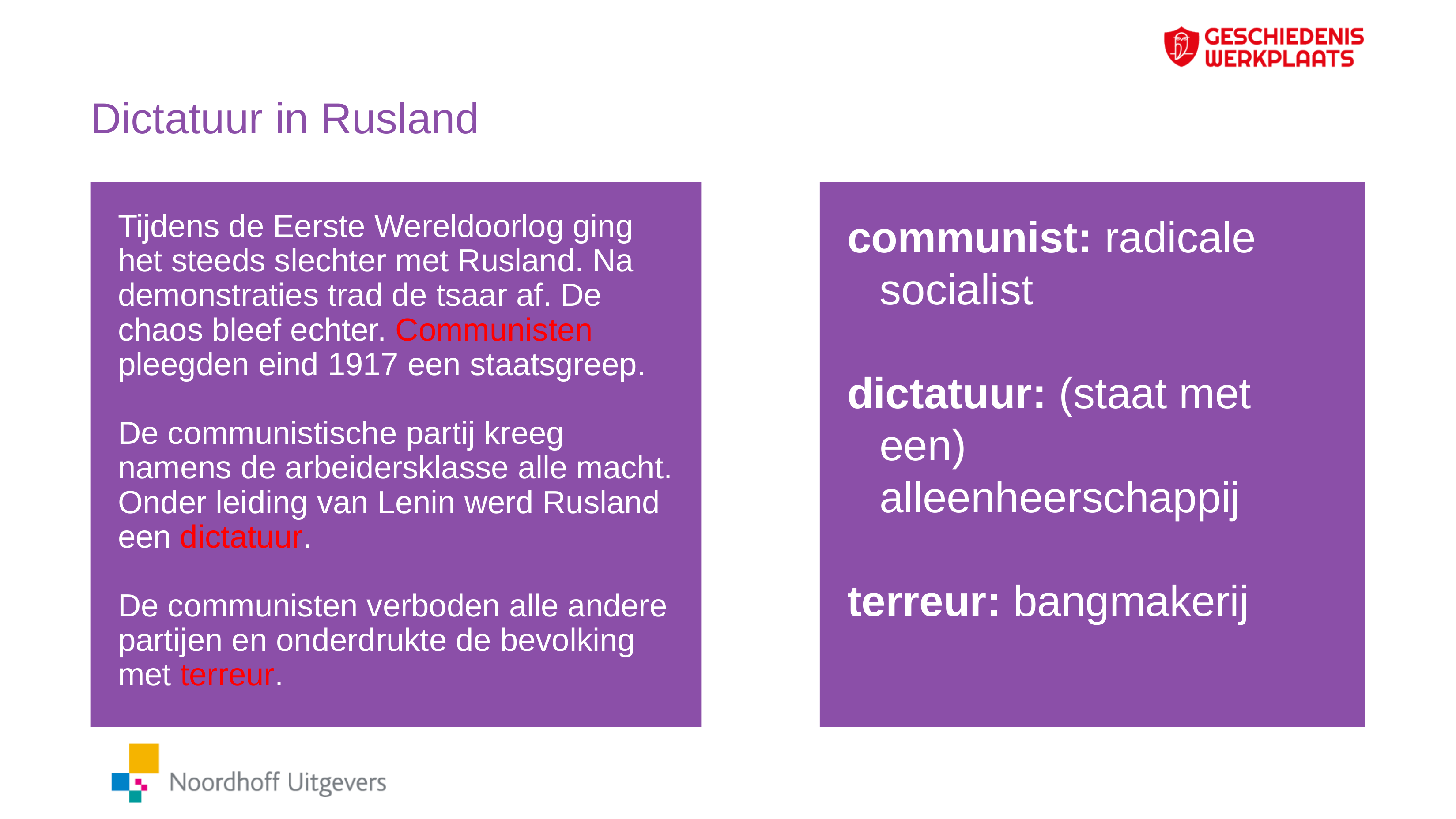

# Dictatuur in Rusland
Tijdens de Eerste Wereldoorlog ging het steeds slechter met Rusland. Na demonstraties trad de tsaar af. De chaos bleef echter. Communisten pleegden eind 1917 een staatsgreep.

De communistische partij kreeg namens de arbeidersklasse alle macht. Onder leiding van Lenin werd Rusland een dictatuur.

De communisten verboden alle andere partijen en onderdrukte de bevolking met terreur.
communist: radicale socialist

dictatuur: (staat met een) alleenheerschappij

terreur: bangmakerij